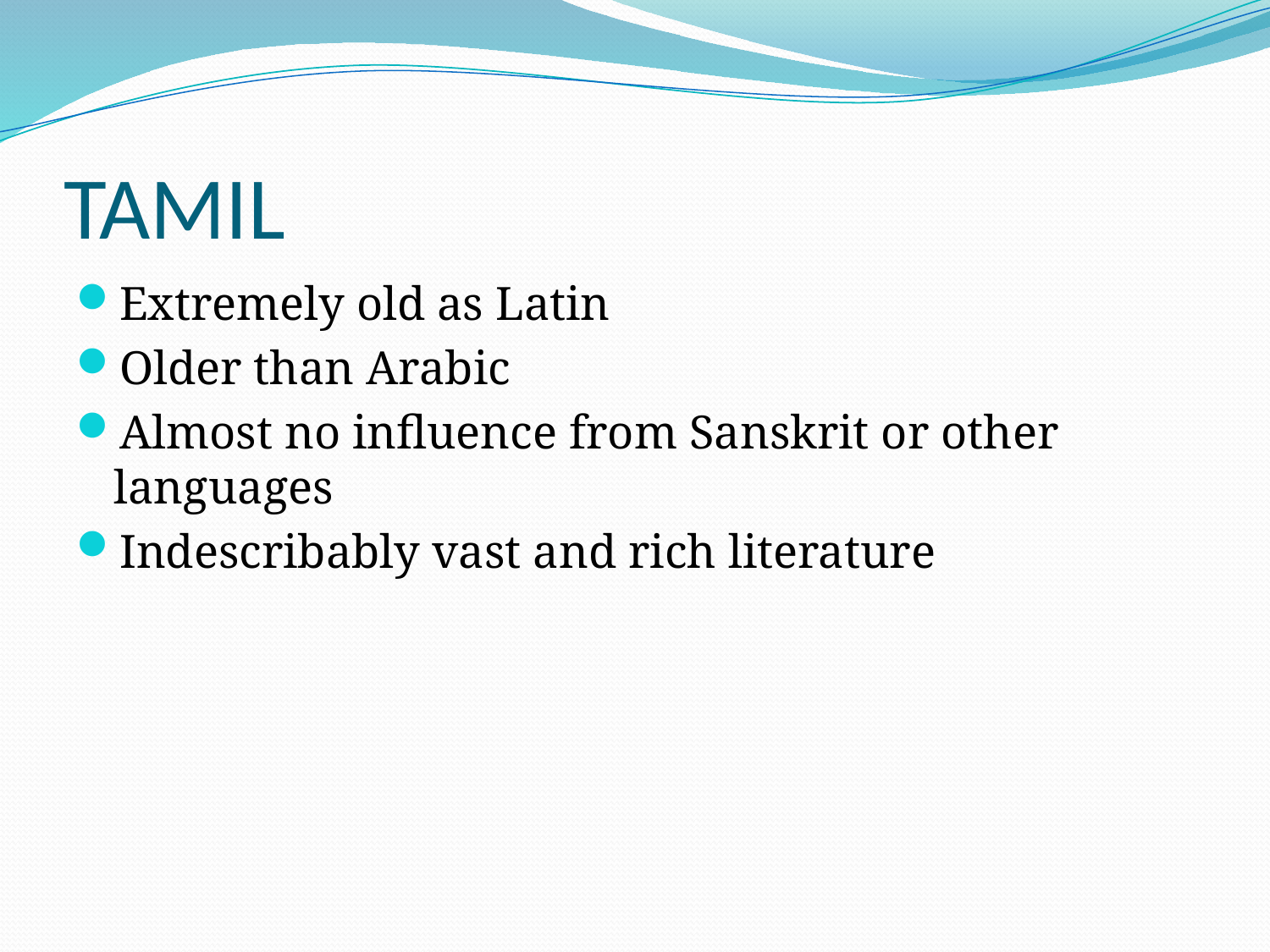

# TAMIL
Extremely old as Latin
Older than Arabic
Almost no influence from Sanskrit or other languages
Indescribably vast and rich literature